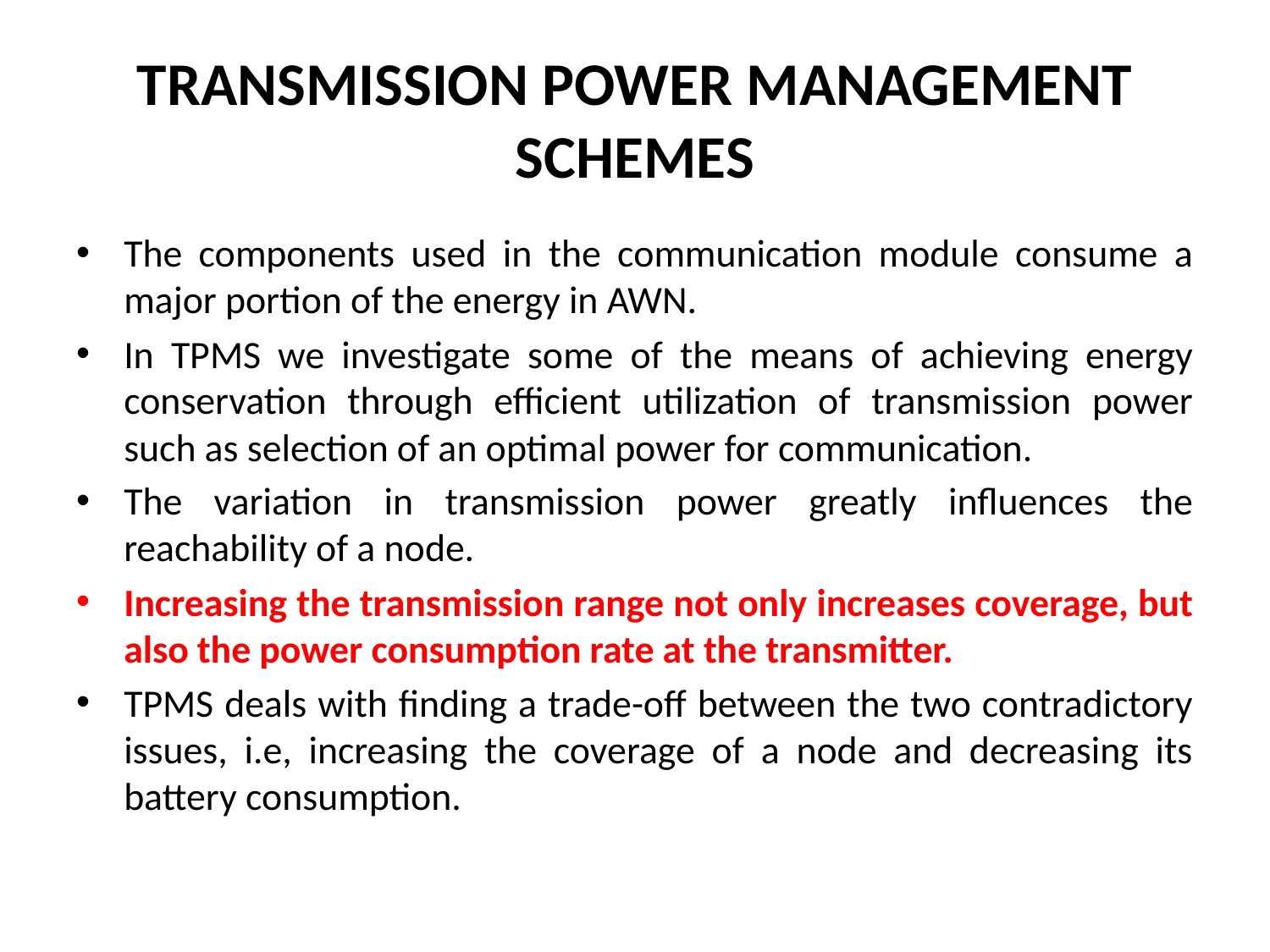

# TRANSMISSION POWER MANAGEMENT SCHEMES
The components used in the communication module consume a major portion of the energy in AWN.
In TPMS we investigate some of the means of achieving energy conservation through efficient utilization of transmission power such as selection of an optimal power for communication.
The variation in transmission power greatly influences the reachability of a node.
Increasing the transmission range not only increases coverage, but also the power consumption rate at the transmitter.
TPMS deals with finding a trade-off between the two contradictory issues, i.e, increasing the coverage of a node and decreasing its battery consumption.